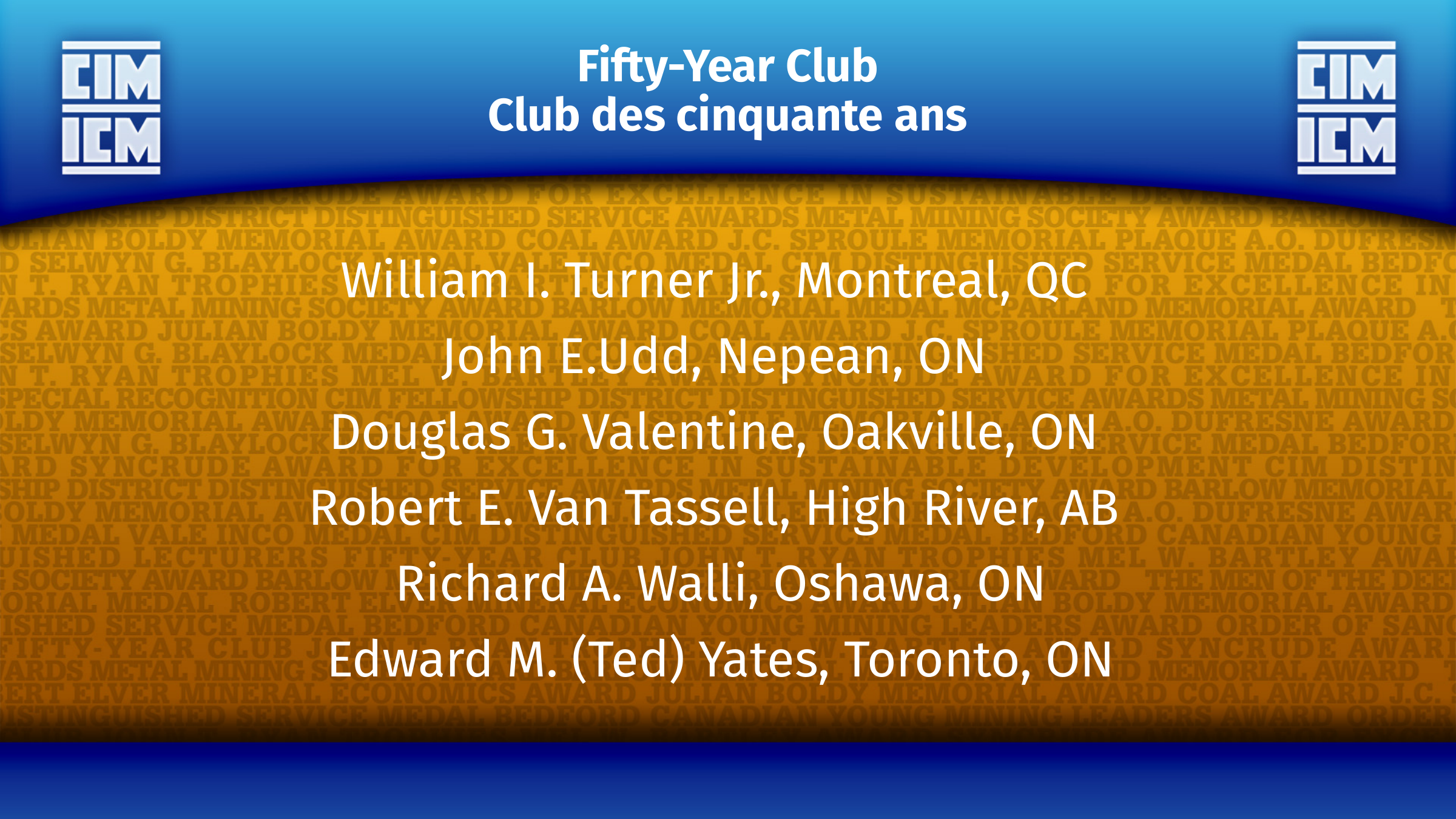

Fifty-Year Club
Club des cinquante ans
William I. Turner Jr., Montreal, QC
John E.Udd, Nepean, ON
Douglas G. Valentine, Oakville, ON
Robert E. Van Tassell, High River, AB
Richard A. Walli, Oshawa, ON
Edward M. (Ted) Yates, Toronto, ON